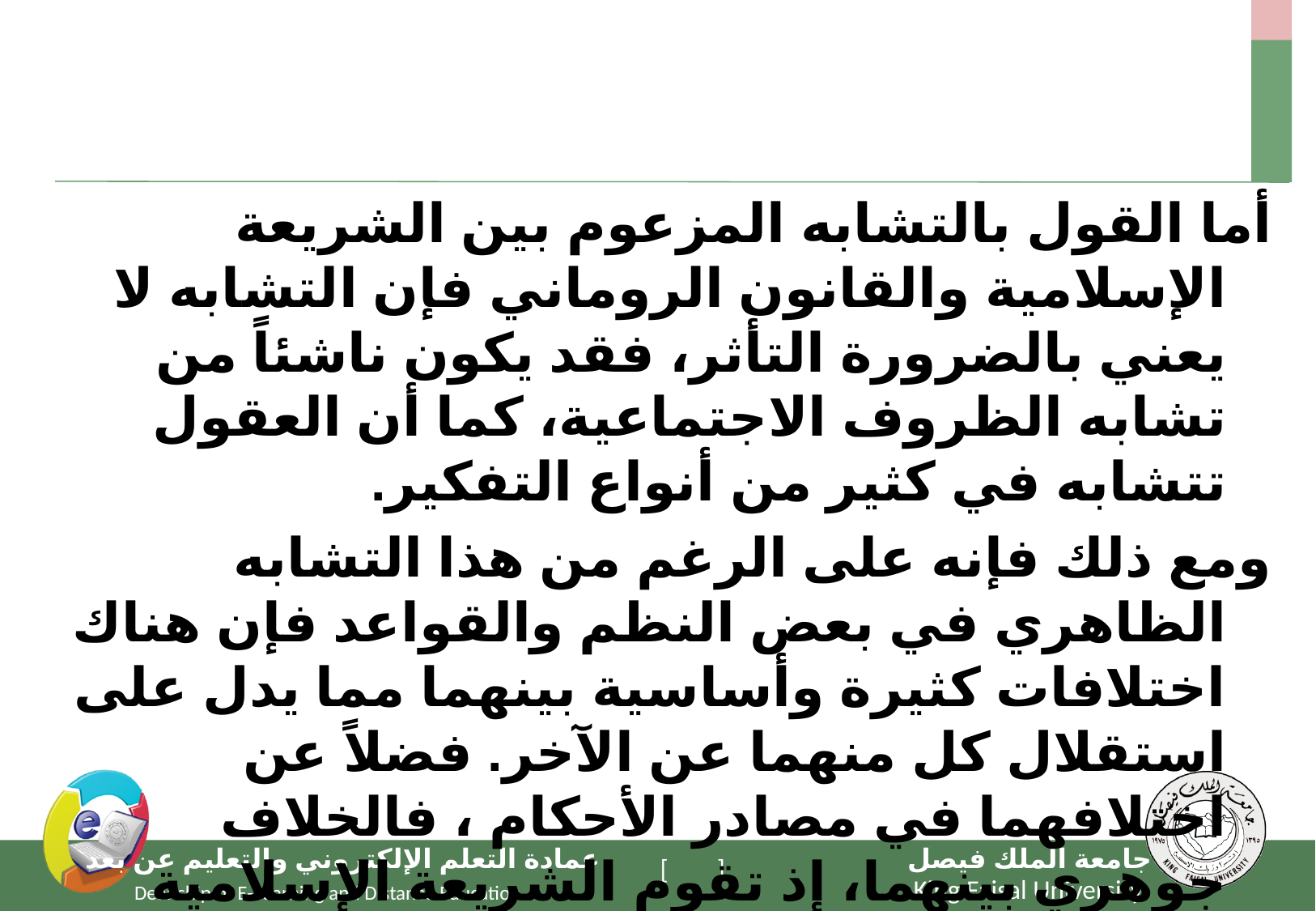

#
أما القول بالتشابه المزعوم بين الشريعة الإسلامية والقانون الروماني فإن التشابه لا يعني بالضرورة التأثر، فقد يكون ناشئاً من تشابه الظروف الاجتماعية، كما أن العقول تتشابه في كثير من أنواع التفكير.
ومع ذلك فإنه على الرغم من هذا التشابه الظاهري في بعض النظم والقواعد فإن هناك اختلافات كثيرة وأساسية بينهما مما يدل على استقلال كل منهما عن الآخر. فضلاً عن اختلافهما في مصادر الأحكام ، فالخلاف جوهري بينهما، إذ تقوم الشريعة الإسلامية على أساس الوحي الإلهي بينما يعتمد القانون الروماني على العقل البشري، ولذلك فإن الصلة بينهما منقطعة ـ كما يقول العالم الفرنسي